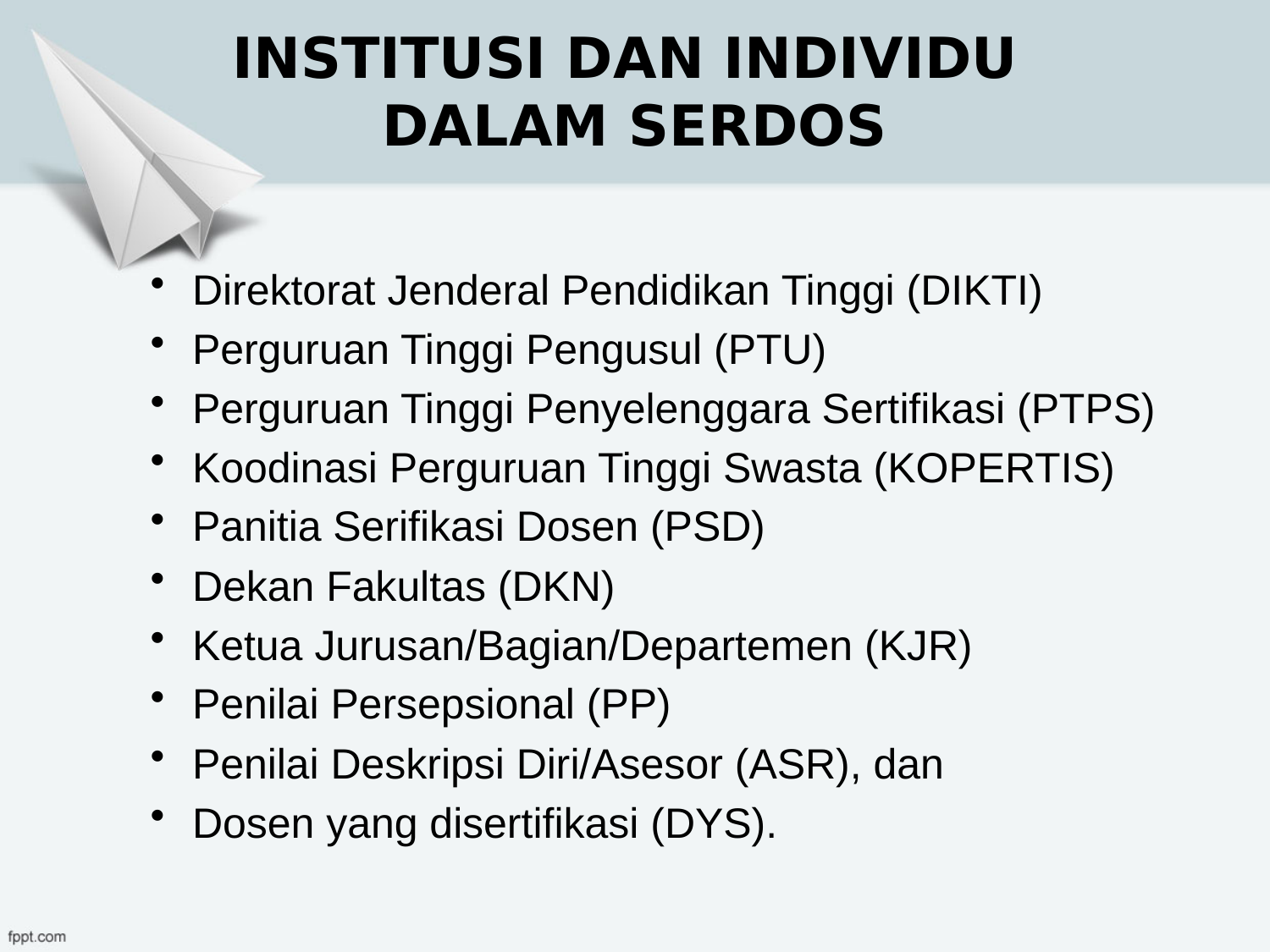

# INSTITUSI DAN INDIVIDU DALAM SERDOS
Direktorat Jenderal Pendidikan Tinggi (DIKTI)
Perguruan Tinggi Pengusul (PTU)
Perguruan Tinggi Penyelenggara Sertifikasi (PTPS)
Koodinasi Perguruan Tinggi Swasta (KOPERTIS)
Panitia Serifikasi Dosen (PSD)
Dekan Fakultas (DKN)
Ketua Jurusan/Bagian/Departemen (KJR)
Penilai Persepsional (PP)
Penilai Deskripsi Diri/Asesor (ASR), dan
Dosen yang disertifikasi (DYS).